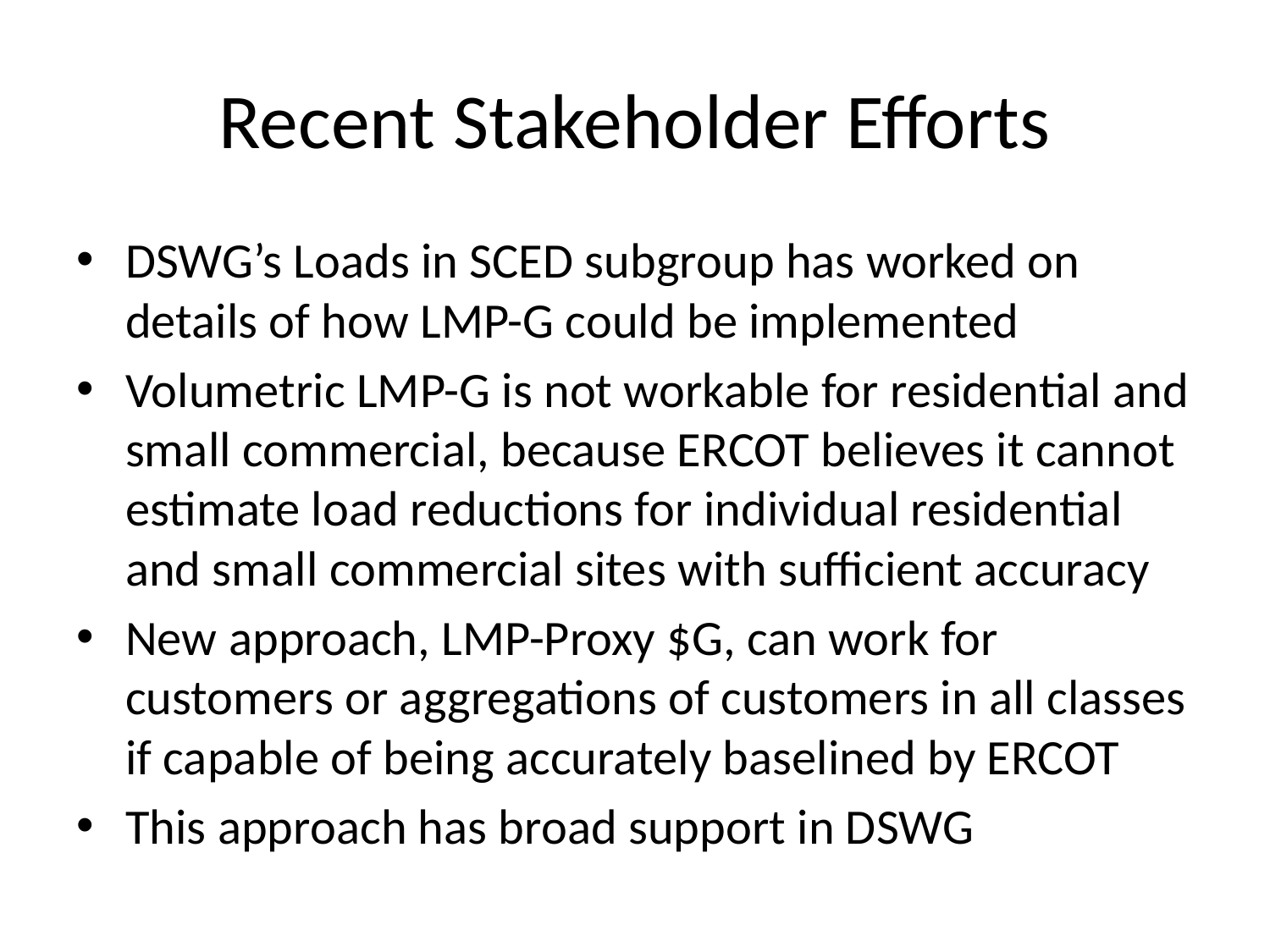

# Recent Stakeholder Efforts
DSWG’s Loads in SCED subgroup has worked on details of how LMP-G could be implemented
Volumetric LMP-G is not workable for residential and small commercial, because ERCOT believes it cannot estimate load reductions for individual residential and small commercial sites with sufficient accuracy
New approach, LMP-Proxy $G, can work for customers or aggregations of customers in all classes if capable of being accurately baselined by ERCOT
This approach has broad support in DSWG